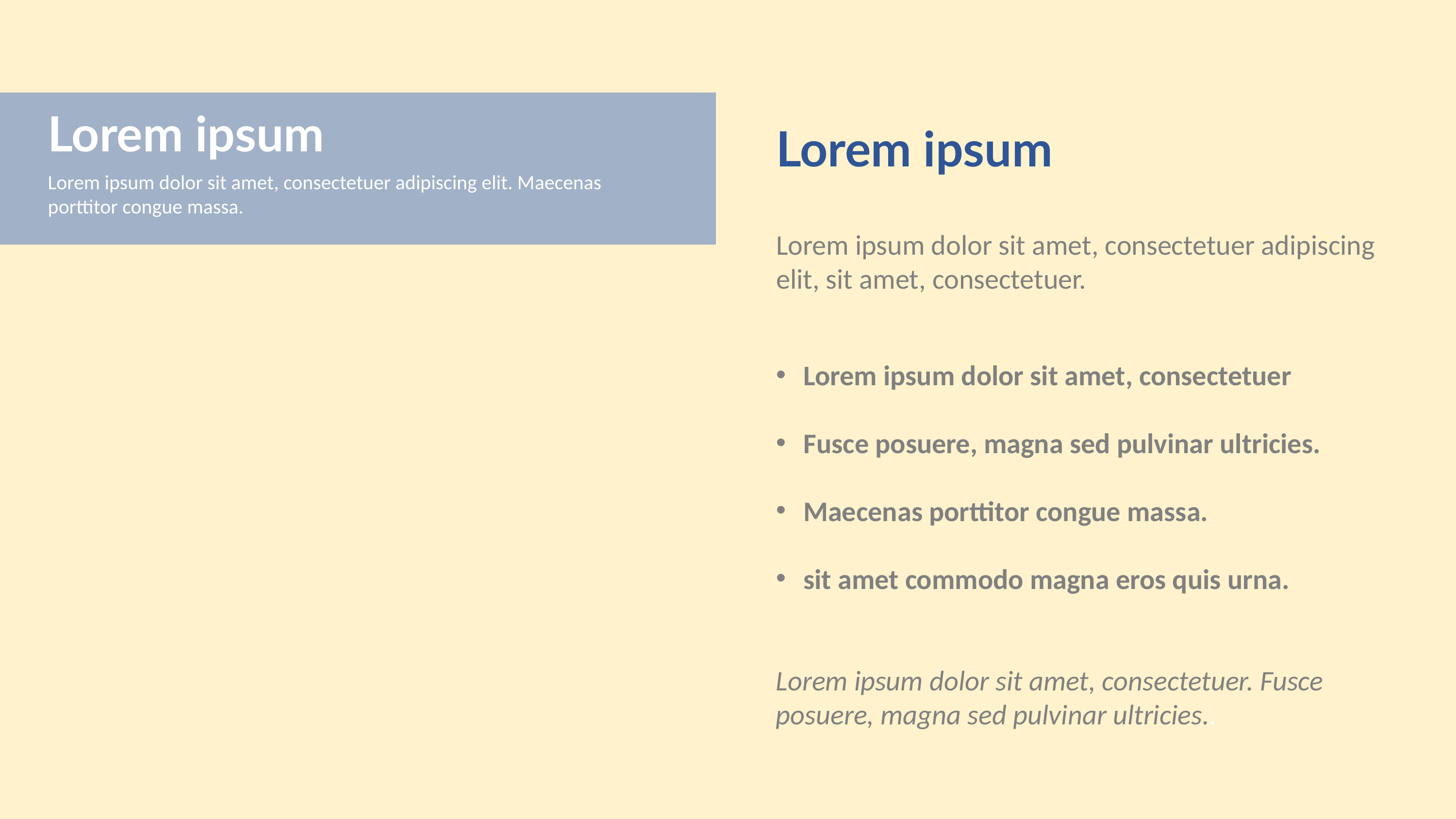

Lorem ipsum
Lorem ipsum

Lorem ipsum dolor sit amet, consectetuer adipiscing elit. Maecenas porttitor congue massa.

Lorem ipsum dolor sit amet, consectetuer adipiscing elit, sit amet, consectetuer.

Lorem ipsum dolor sit amet, consectetuer

Fusce posuere, magna sed pulvinar ultricies.
Maecenas porttitor congue massa.

sit amet commodo magna eros quis urna.

Lorem ipsum dolor sit amet, consectetuer. Fusce posuere, magna sed pulvinar ultricies..